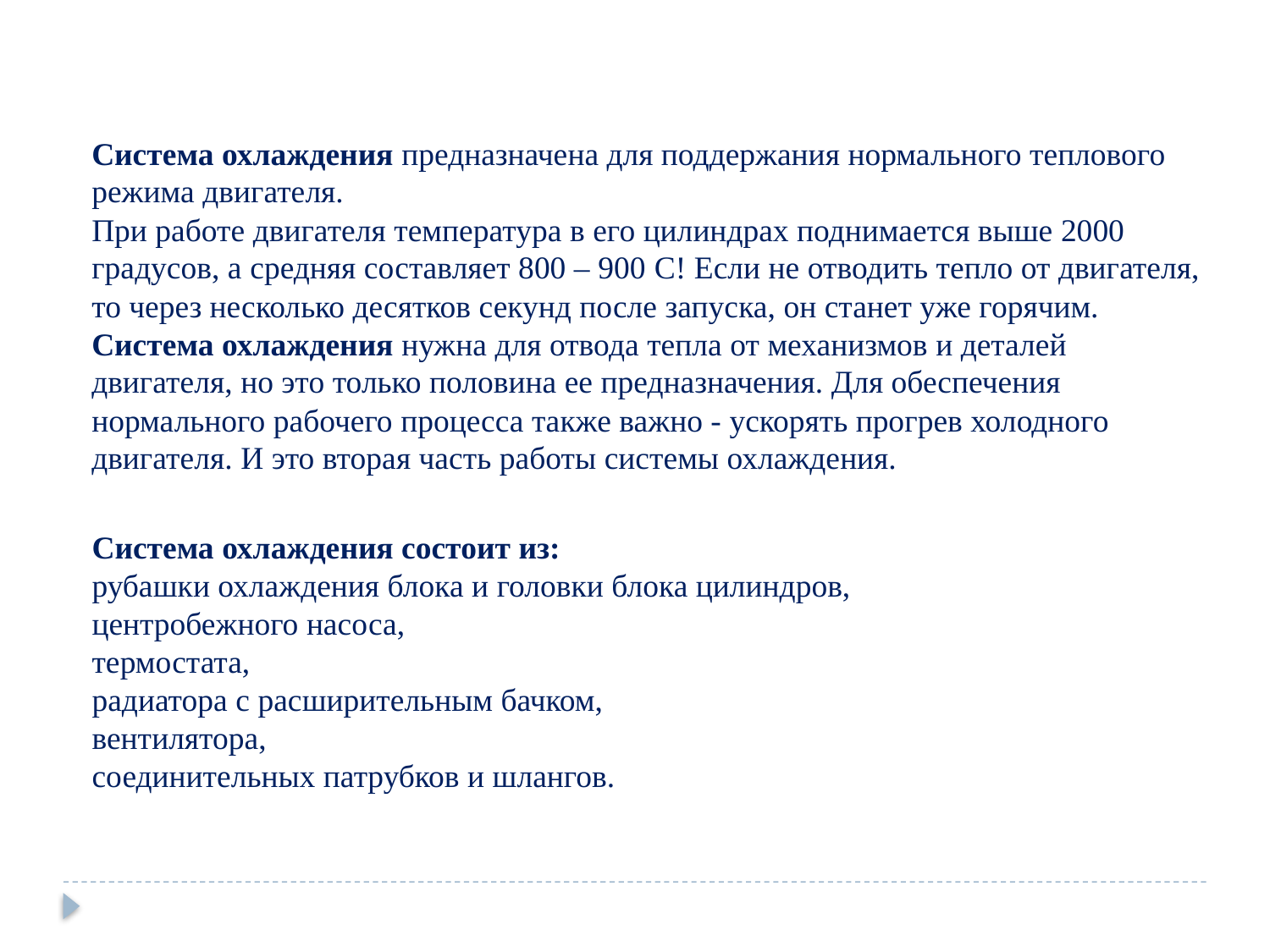

Система охлаждения предназначена для поддержания нормального теплового режима двигателя.
При работе двигателя температура в его цилиндрах поднимается выше 2000 градусов, а средняя составляет 800 – 900 С! Если не отводить тепло от двигателя, то через несколько десятков секунд после запуска, он станет уже горячим.
Система охлаждения нужна для отвода тепла от механизмов и деталей двигателя, но это только половина ее предназначения. Для обеспечения нормального рабочего процесса также важно - ускорять прогрев холодного двигателя. И это вторая часть работы системы охлаждения.
Система охлаждения состоит из:
рубашки охлаждения блока и головки блока цилиндров,
центробежного насоса,
термостата,
радиатора с расширительным бачком,
вентилятора,
соединительных патрубков и шлангов.